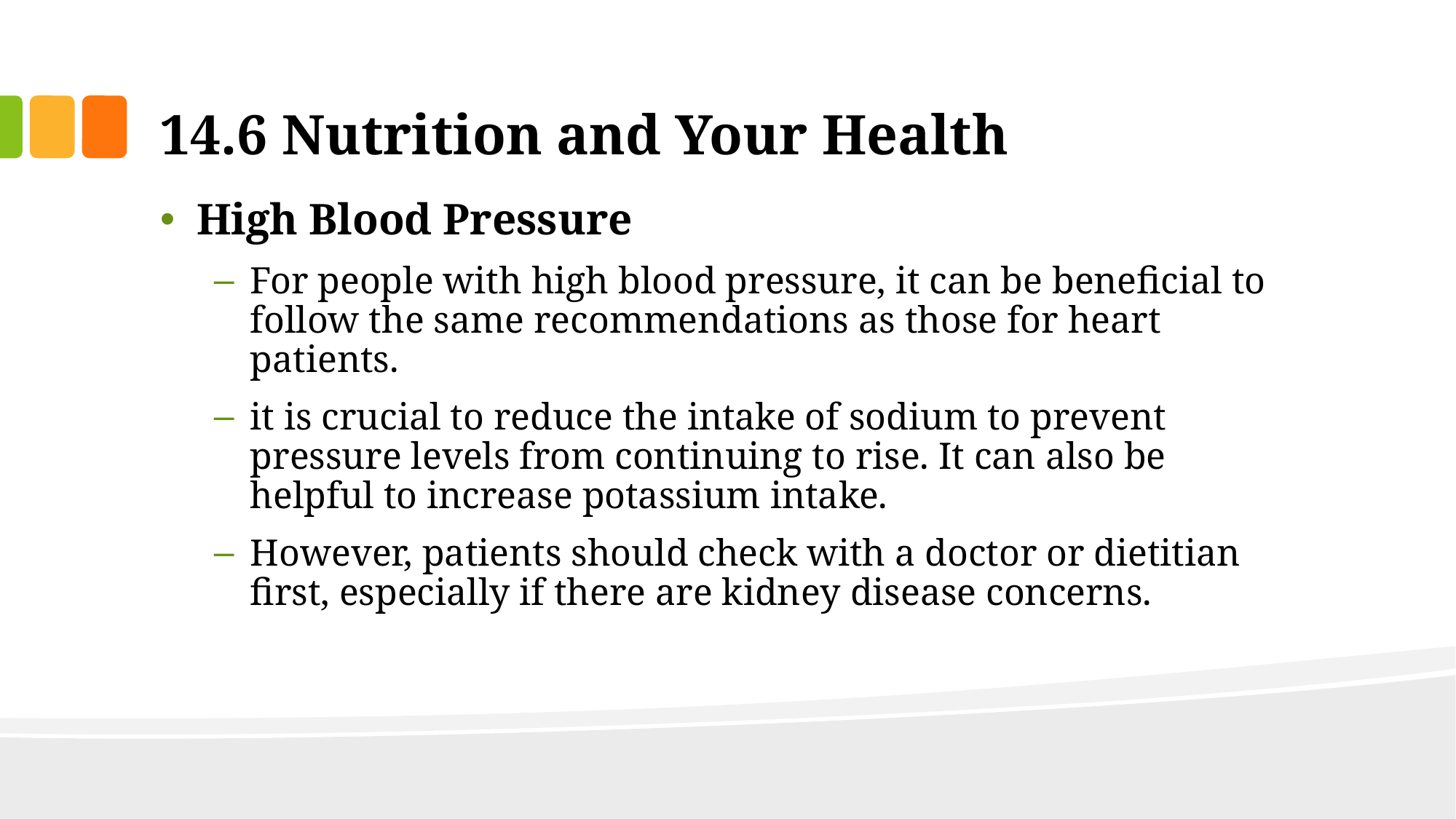

# 14.6 Nutrition and Your Health
High Blood Pressure
For people with high blood pressure, it can be beneficial to follow the same recommendations as those for heart patients.
it is crucial to reduce the intake of sodium to prevent pressure levels from continuing to rise. It can also be helpful to increase potassium intake.
However, patients should check with a doctor or dietitian first, especially if there are kidney disease concerns.